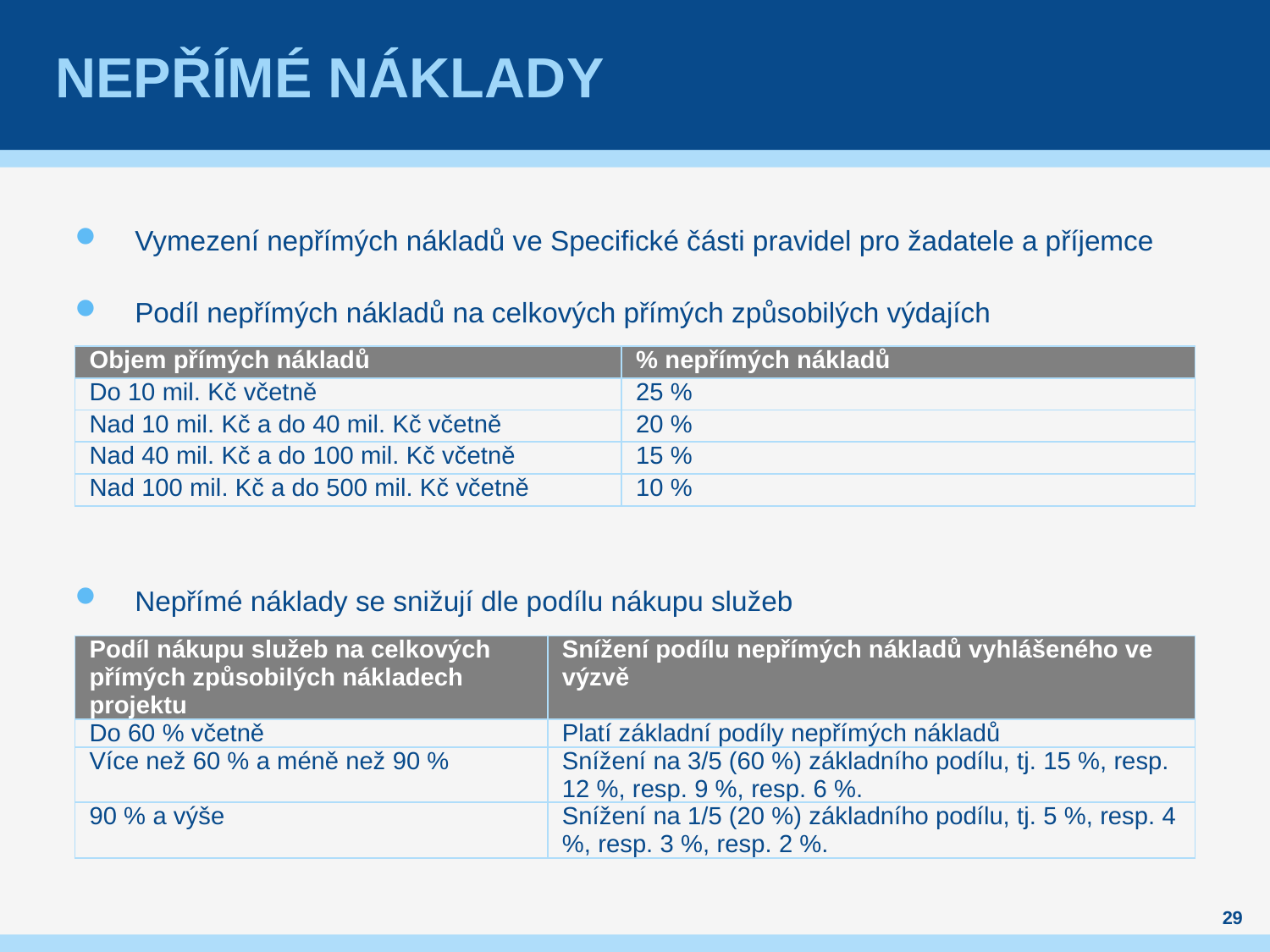

# Nepřímé náklady
Vymezení nepřímých nákladů ve Specifické části pravidel pro žadatele a příjemce
Podíl nepřímých nákladů na celkových přímých způsobilých výdajích

Nepřímé náklady se snižují dle podílu nákupu služeb
| Objem přímých nákladů | % nepřímých nákladů |
| --- | --- |
| Do 10 mil. Kč včetně | 25 % |
| Nad 10 mil. Kč a do 40 mil. Kč včetně | 20 % |
| Nad 40 mil. Kč a do 100 mil. Kč včetně | 15 % |
| Nad 100 mil. Kč a do 500 mil. Kč včetně | 10 % |
| Podíl nákupu služeb na celkových přímých způsobilých nákladech projektu | Snížení podílu nepřímých nákladů vyhlášeného ve výzvě |
| --- | --- |
| Do 60 % včetně | Platí základní podíly nepřímých nákladů |
| Více než 60 % a méně než 90 % | Snížení na 3/5 (60 %) základního podílu, tj. 15 %, resp. 12 %, resp. 9 %, resp. 6 %. |
| 90 % a výše | Snížení na 1/5 (20 %) základního podílu, tj. 5 %, resp. 4 %, resp. 3 %, resp. 2 %. |
29